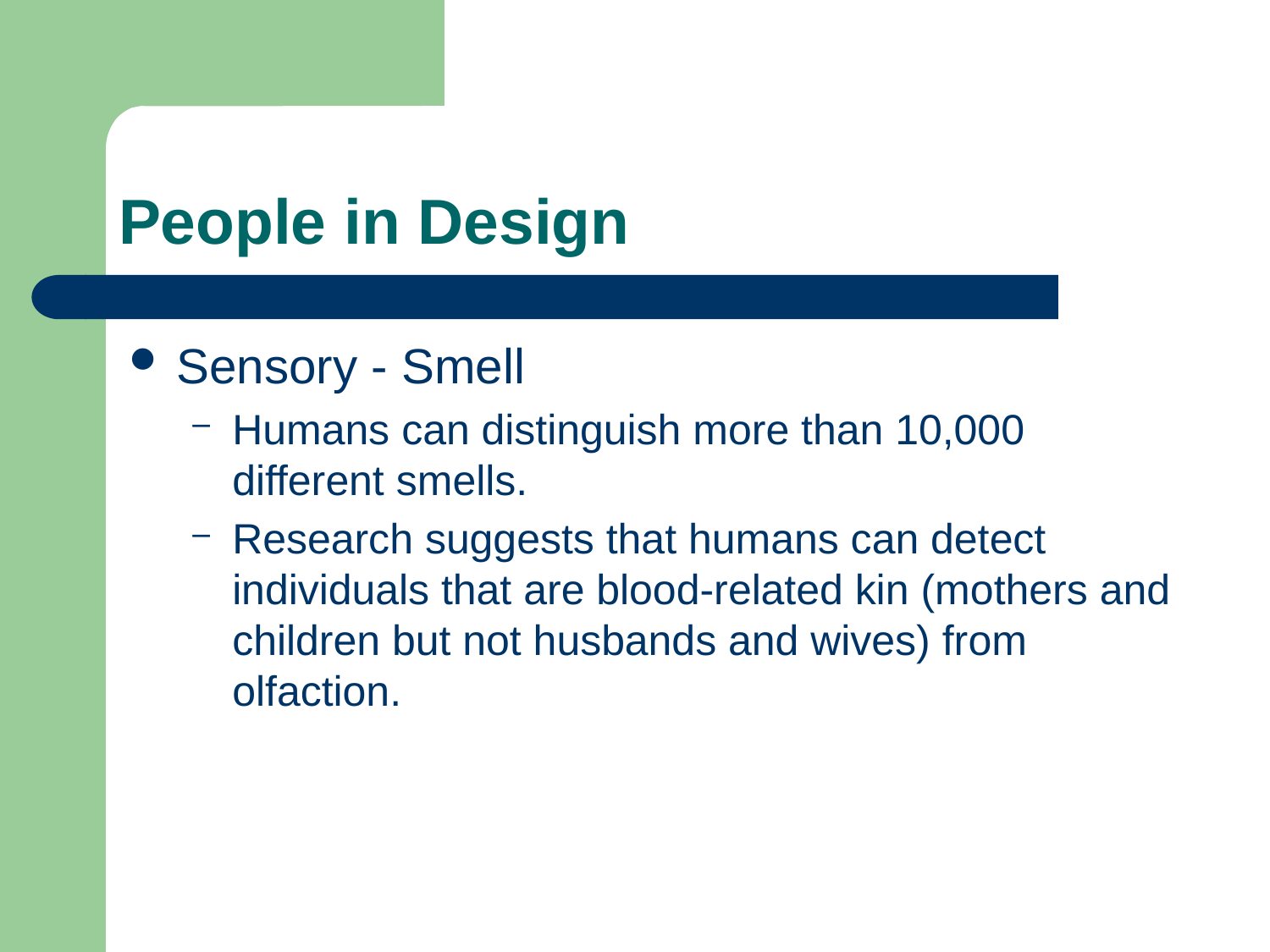

# People in Design
Sensory - Smell
Humans can distinguish more than 10,000 different smells.
Research suggests that humans can detect individuals that are blood-related kin (mothers and children but not husbands and wives) from olfaction.